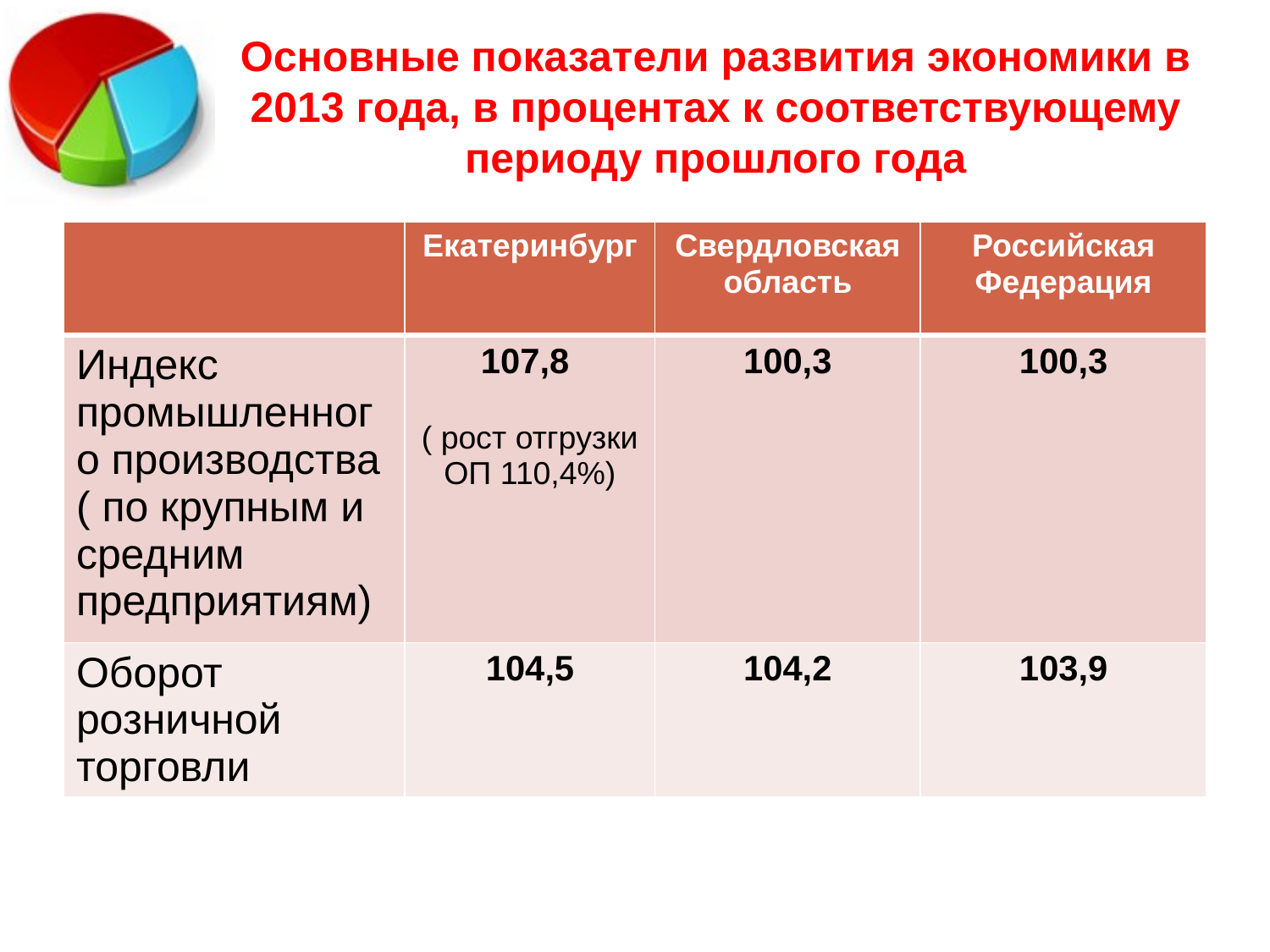

# Основные показатели развития экономики в 2013 года, в процентах к соответствующему периоду прошлого года
|  | Екатеринбург | Свердловская область | Российская Федерация |
| --- | --- | --- | --- |
| Индекс промышленного производства ( по крупным и средним предприятиям) | 107,8 ( рост отгрузки ОП 110,4%) | 100,3 | 100,3 |
| Оборот розничной торговли | 104,5 | 104,2 | 103,9 |